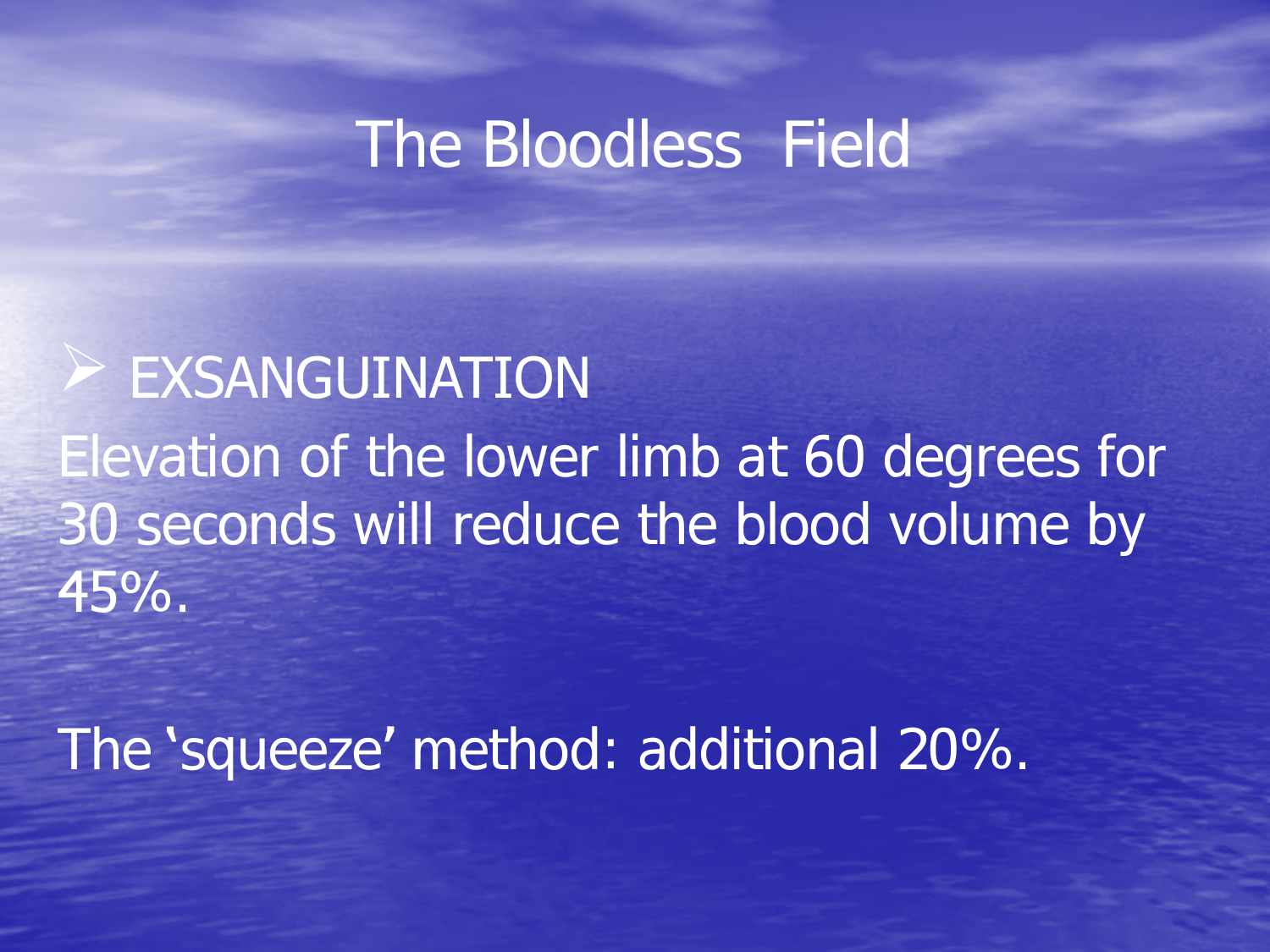

# The Bloodless  Field

 EXSANGUINATION
Elevation of the lower limb at 60 degrees for 30 seconds will reduce the blood volume by 45%.

The ‘squeeze’ method: additional 20%.